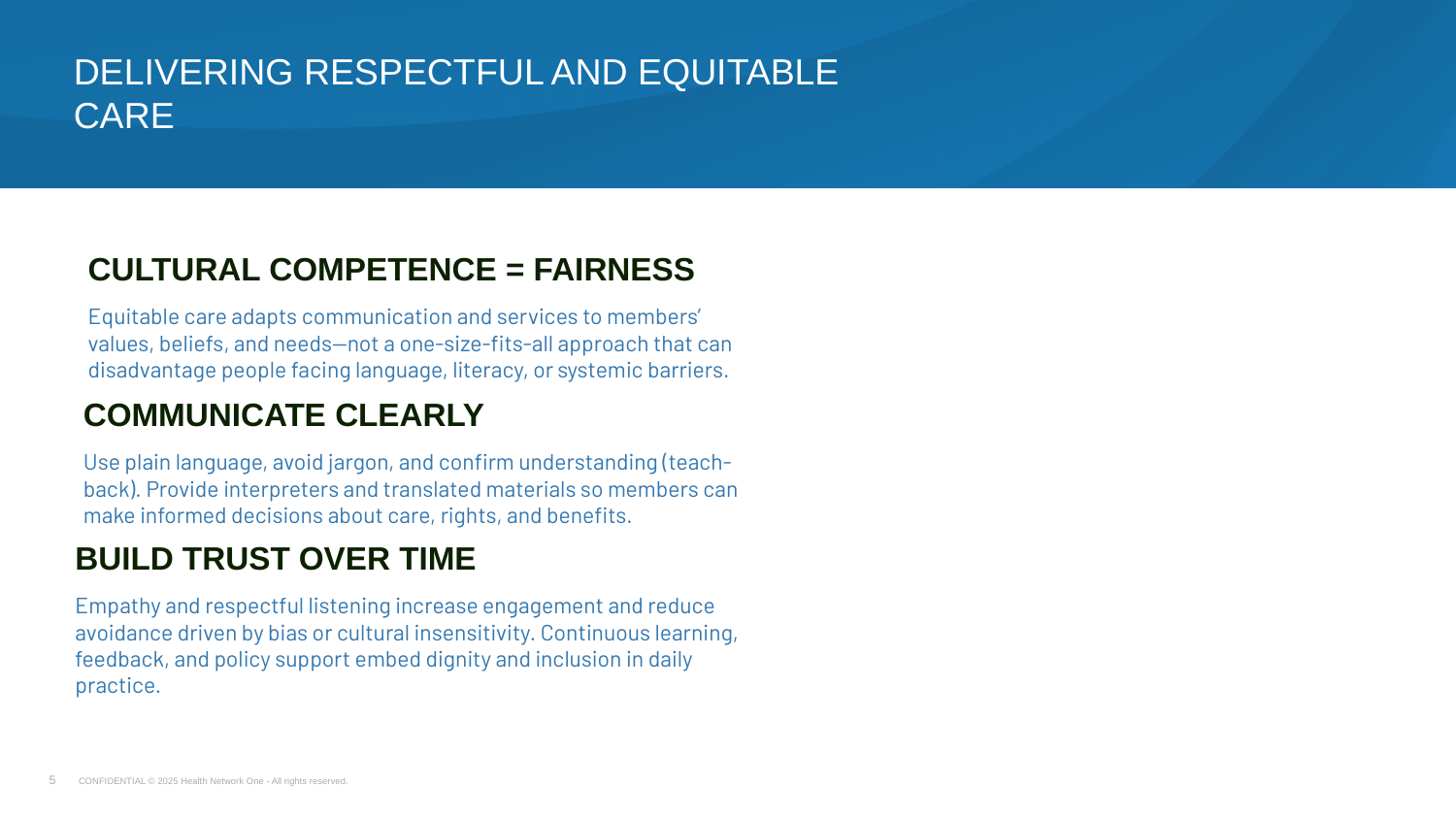

DELIVERING RESPECTFUL AND EQUITABLE CARE
CULTURAL COMPETENCE = FAIRNESS
Equitable care adapts communication and services to members’ values, beliefs, and needs—not a one-size-fits-all approach that can disadvantage people facing language, literacy, or systemic barriers.
COMMUNICATE CLEARLY
Use plain language, avoid jargon, and confirm understanding (teach-back). Provide interpreters and translated materials so members can make informed decisions about care, rights, and benefits.
BUILD TRUST OVER TIME
Empathy and respectful listening increase engagement and reduce avoidance driven by bias or cultural insensitivity. Continuous learning, feedback, and policy support embed dignity and inclusion in daily practice.
5